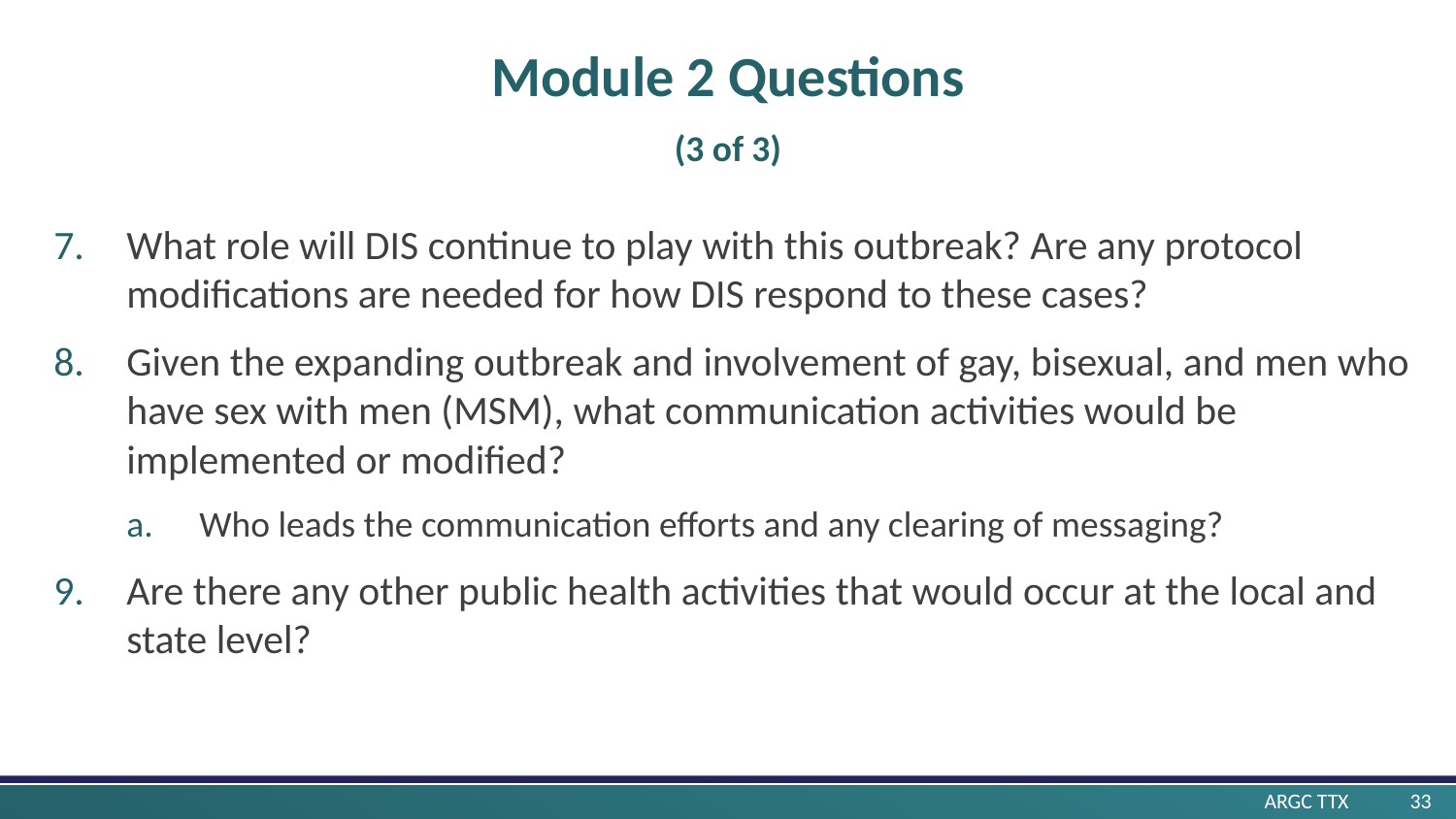

# Module 2 Questions (3 of 3)
What role will DIS continue to play with this outbreak? Are any protocol modifications are needed for how DIS respond to these cases?
Given the expanding outbreak and involvement of gay, bisexual, and men who have sex with men (MSM), what communication activities would be implemented or modified?
Who leads the communication efforts and any clearing of messaging?
Are there any other public health activities that would occur at the local and state level?
ARGC TTX 	33